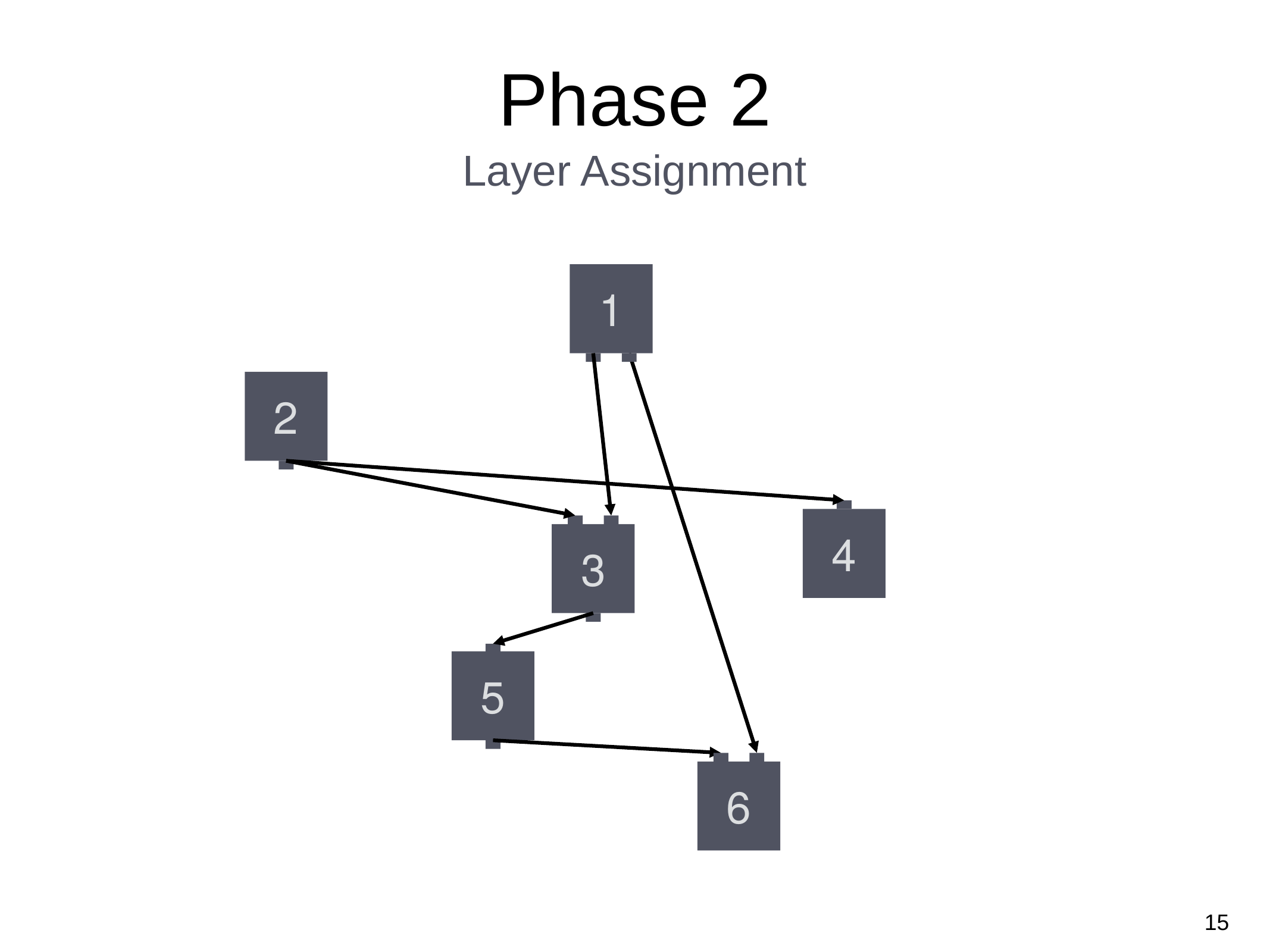

# Phase 2
Layer Assignment

1

2

4

3

5

6
15